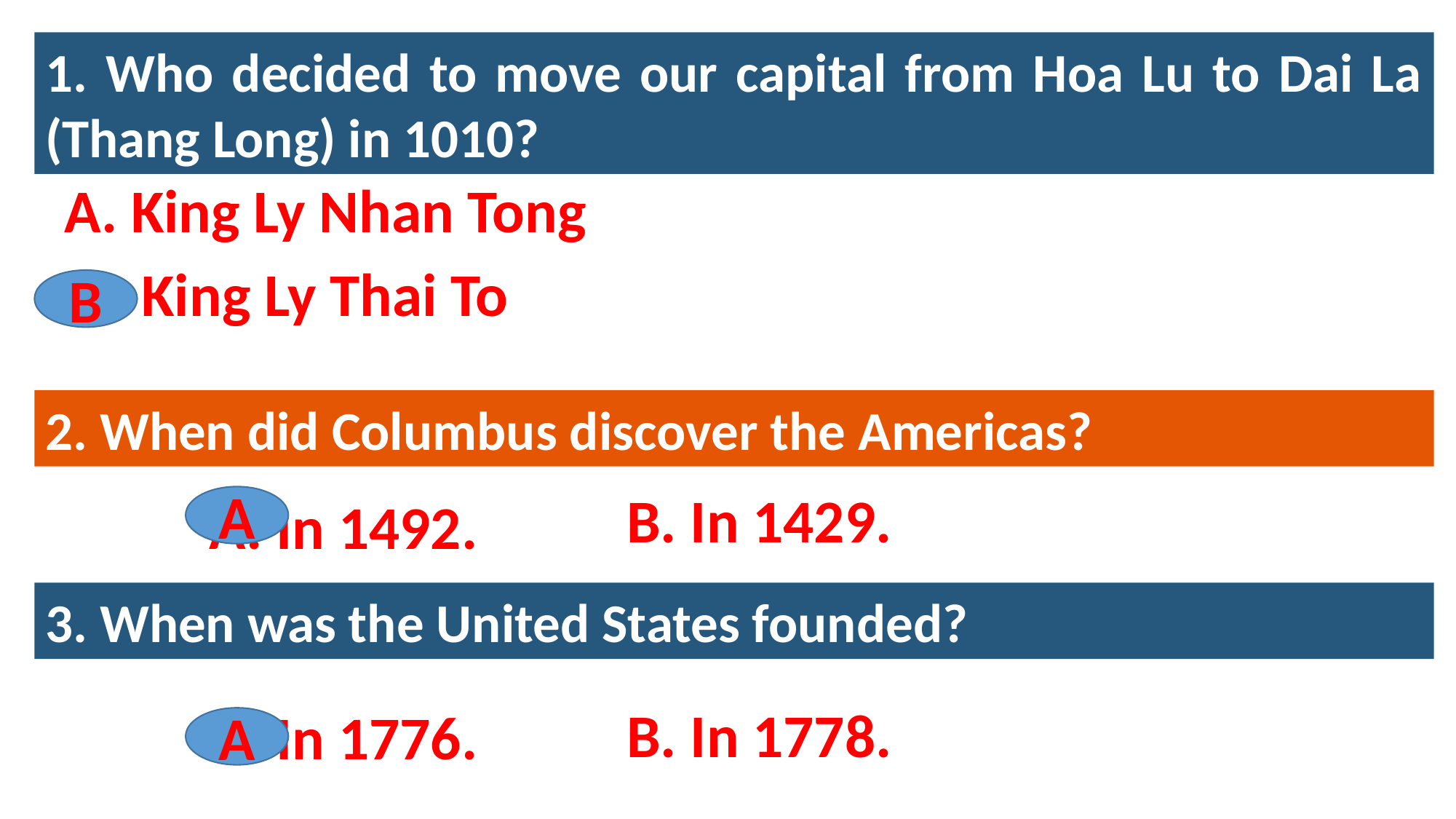

1. Who decided to move our capital from Hoa Lu to Dai La (Thang Long) in 1010?
5
A. King Ly Nhan Tong
 B. King Ly Thai To
B
2. When did Columbus discover the Americas?
B. In 1429.
A. In 1492.
A
3. When was the United States founded?
B. In 1778.
A. In 1776.
A